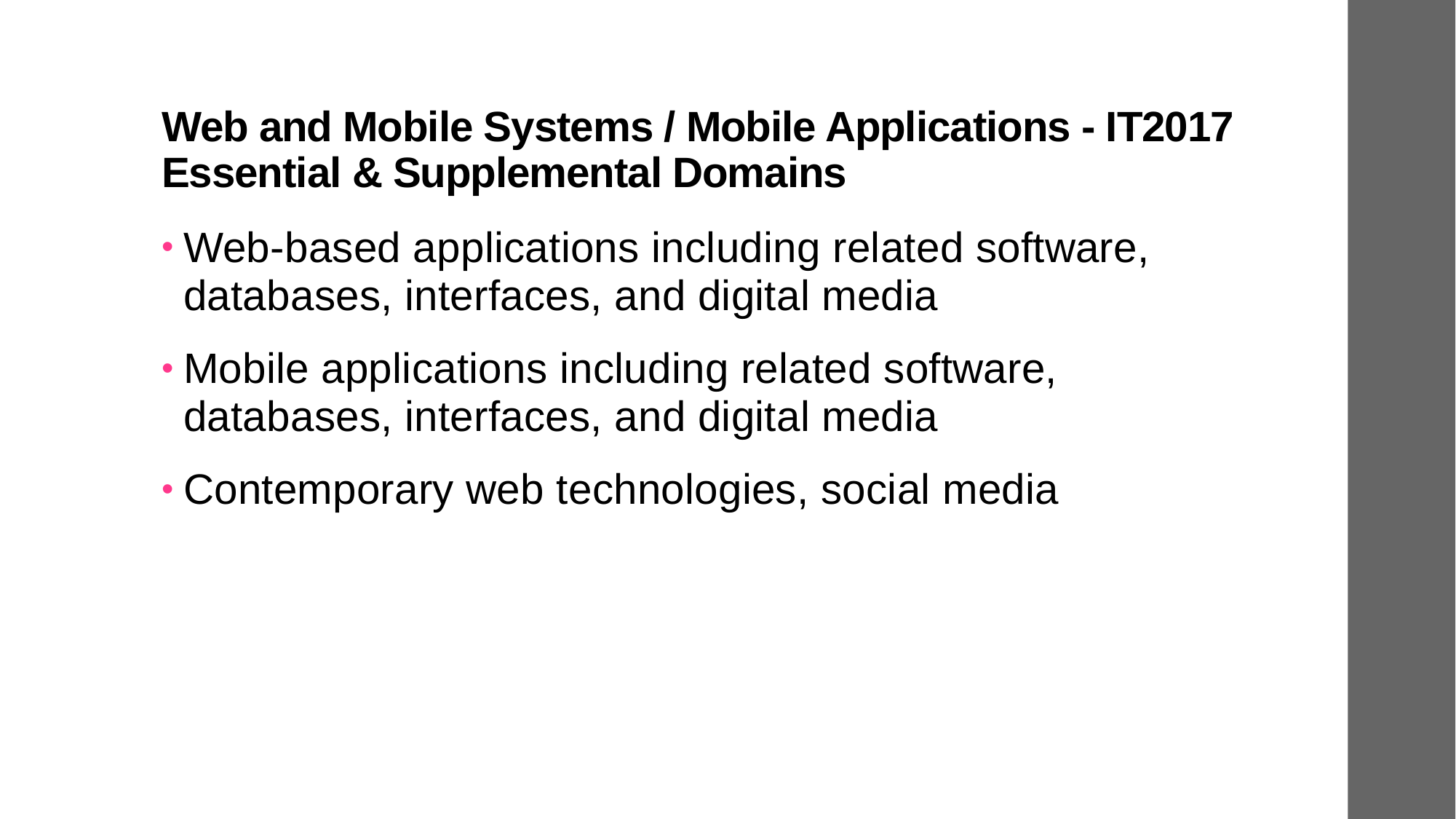

# Web and Mobile Systems / Mobile Applications - IT2017 Essential & Supplemental Domains
Web-based applications including related software, databases, interfaces, and digital media
Mobile applications including related software, databases, interfaces, and digital media
Contemporary web technologies, social media